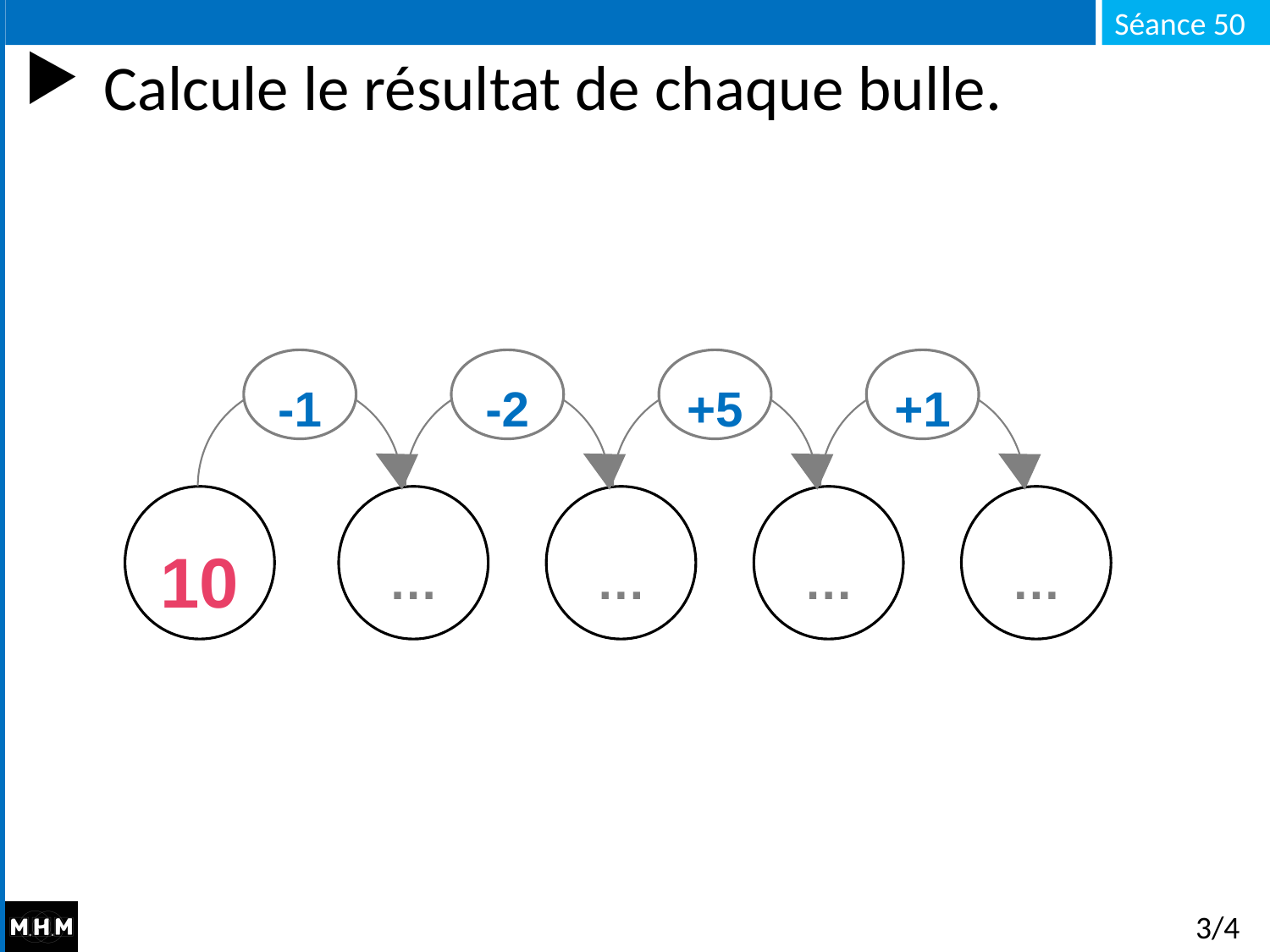

# Calcule le résultat de chaque bulle.
-1
-2
+5
+1

10
…
…
…
…
3/4